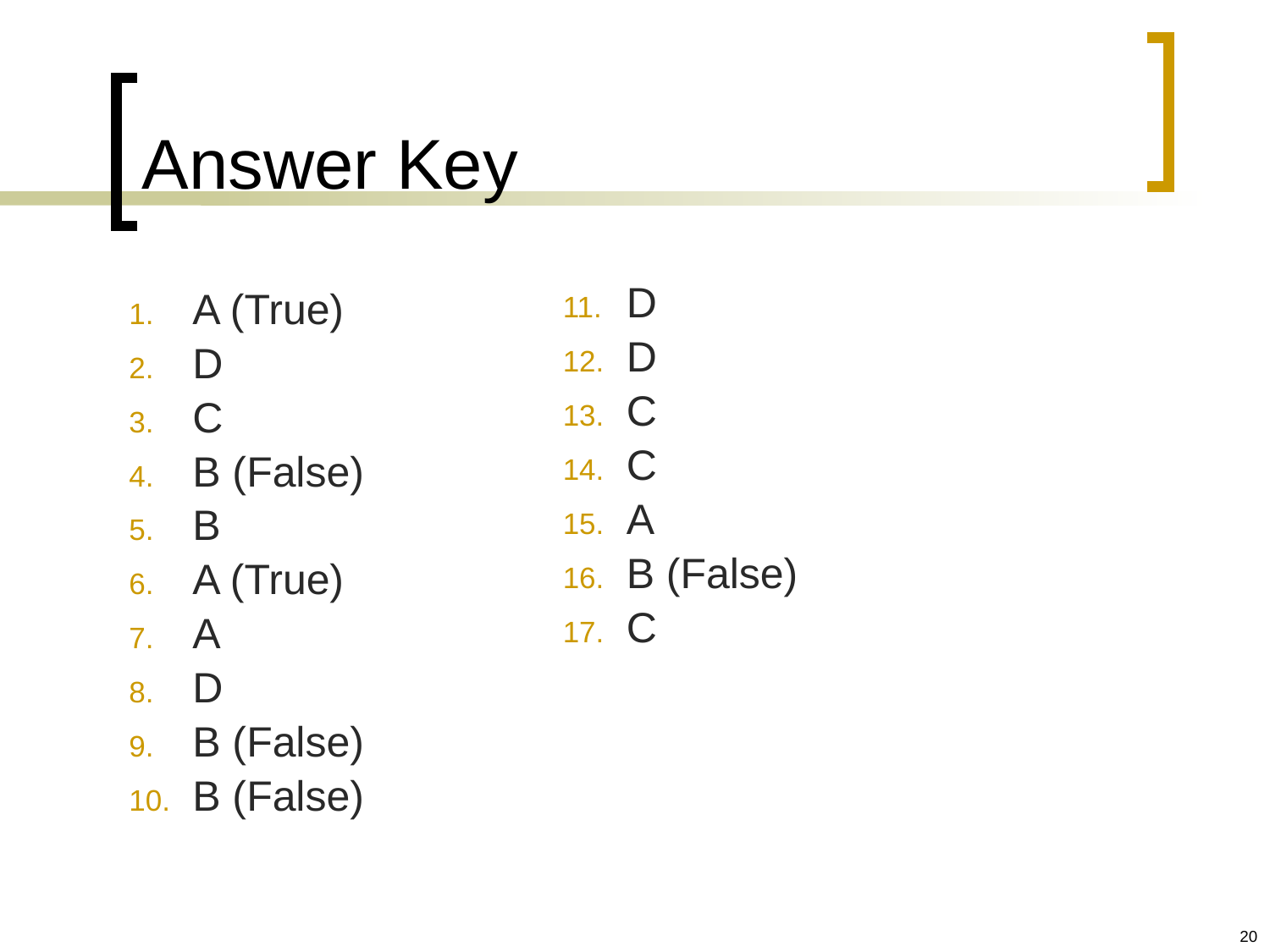

# Answer Key

A (True)
D
C
B (False)
B
A (True)
A
D
B (False)
B (False)
D
D
C
C
A
B (False)
C